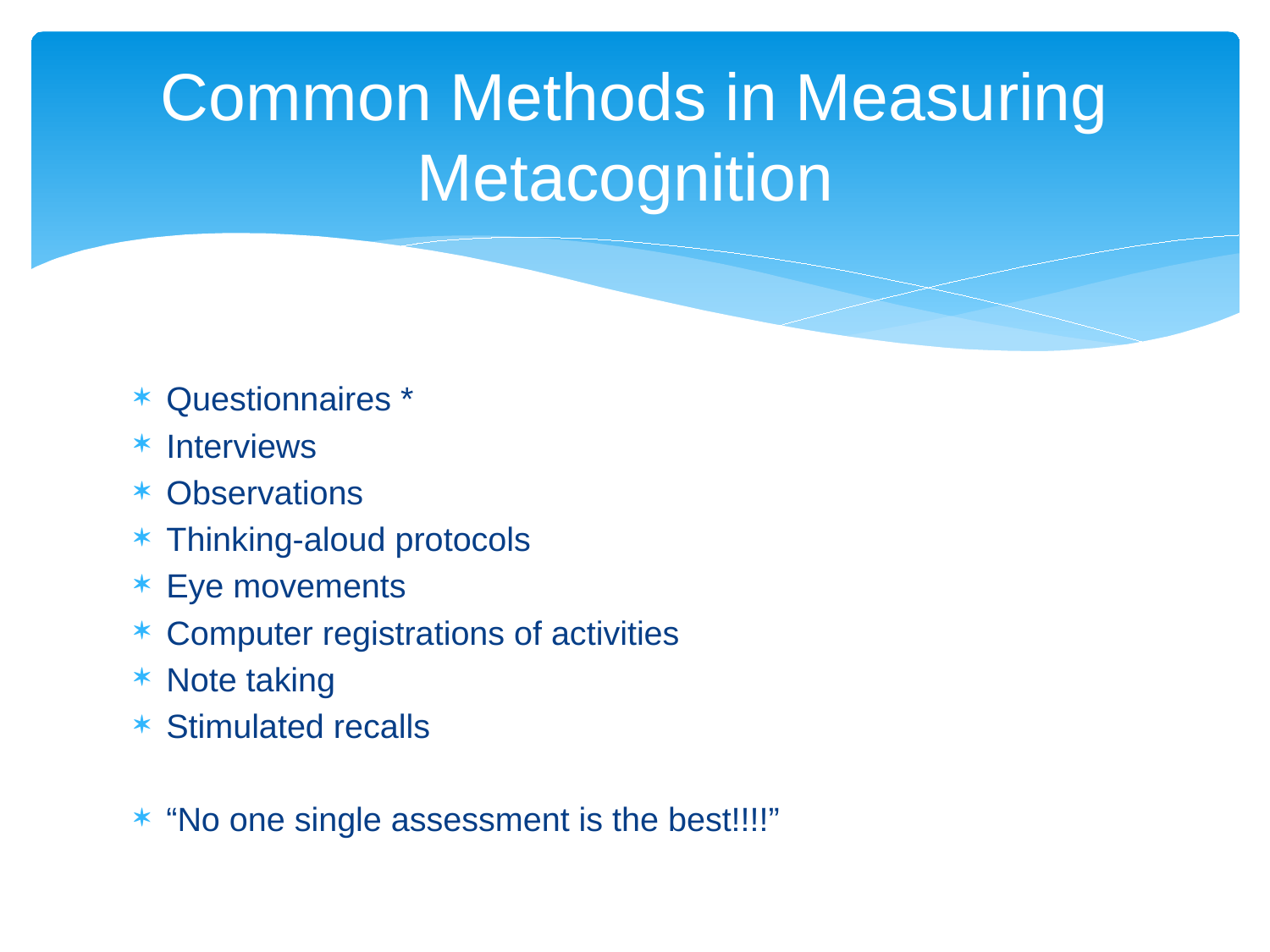

# Common Methods in Measuring Metacognition
Questionnaires *
Interviews
Observations
Thinking-aloud protocols
Eye movements
Computer registrations of activities
Note taking
Stimulated recalls

“No one single assessment is the best!!!!”